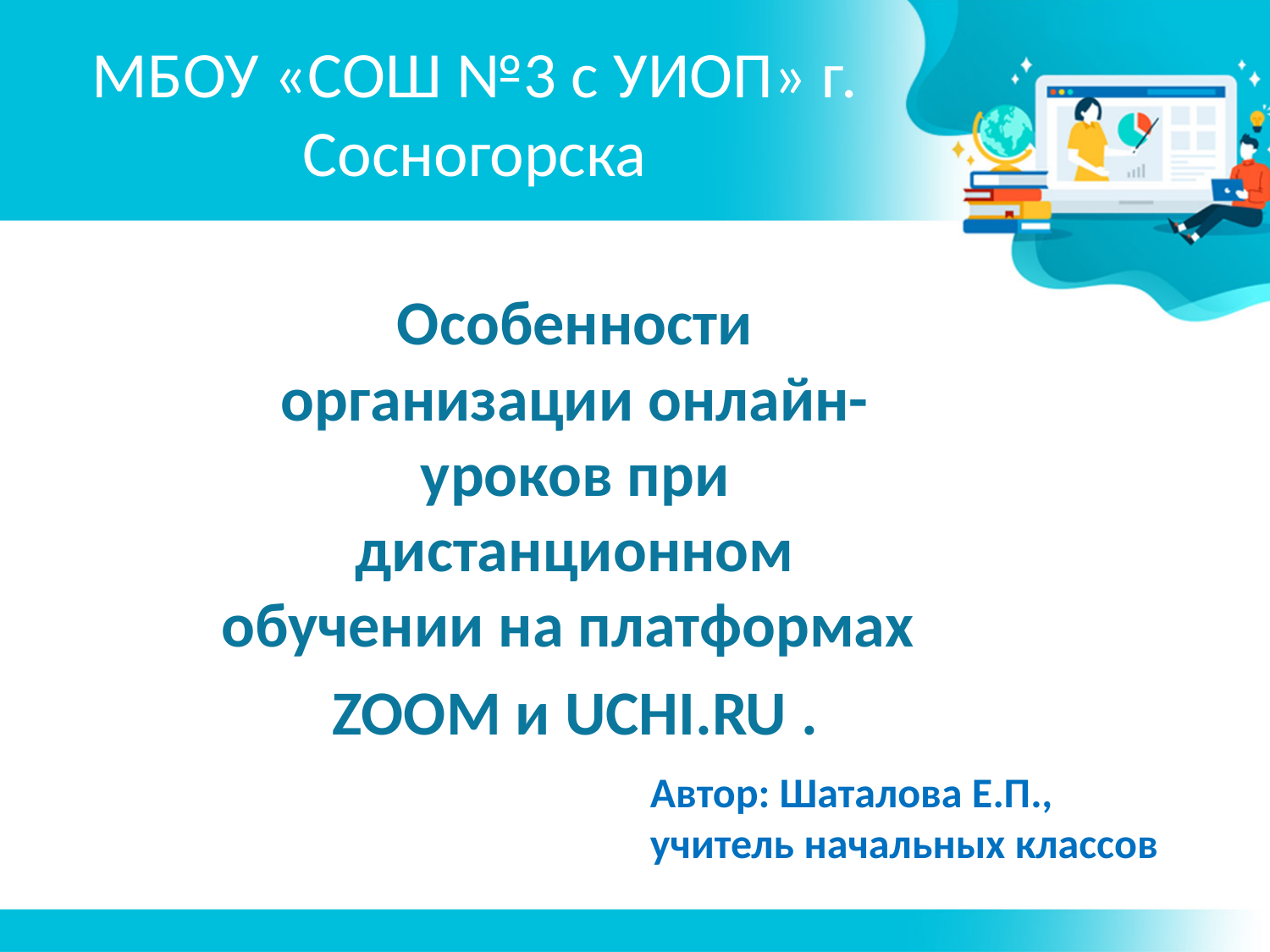

# МБОУ «СОШ №3 с УИОП» г. Сосногорска
Особенности организации онлайн-уроков при дистанционном обучении на платформах
ZOOM и UCHI.RU .
Автор: Шаталова Е.П.,
учитель начальных классов